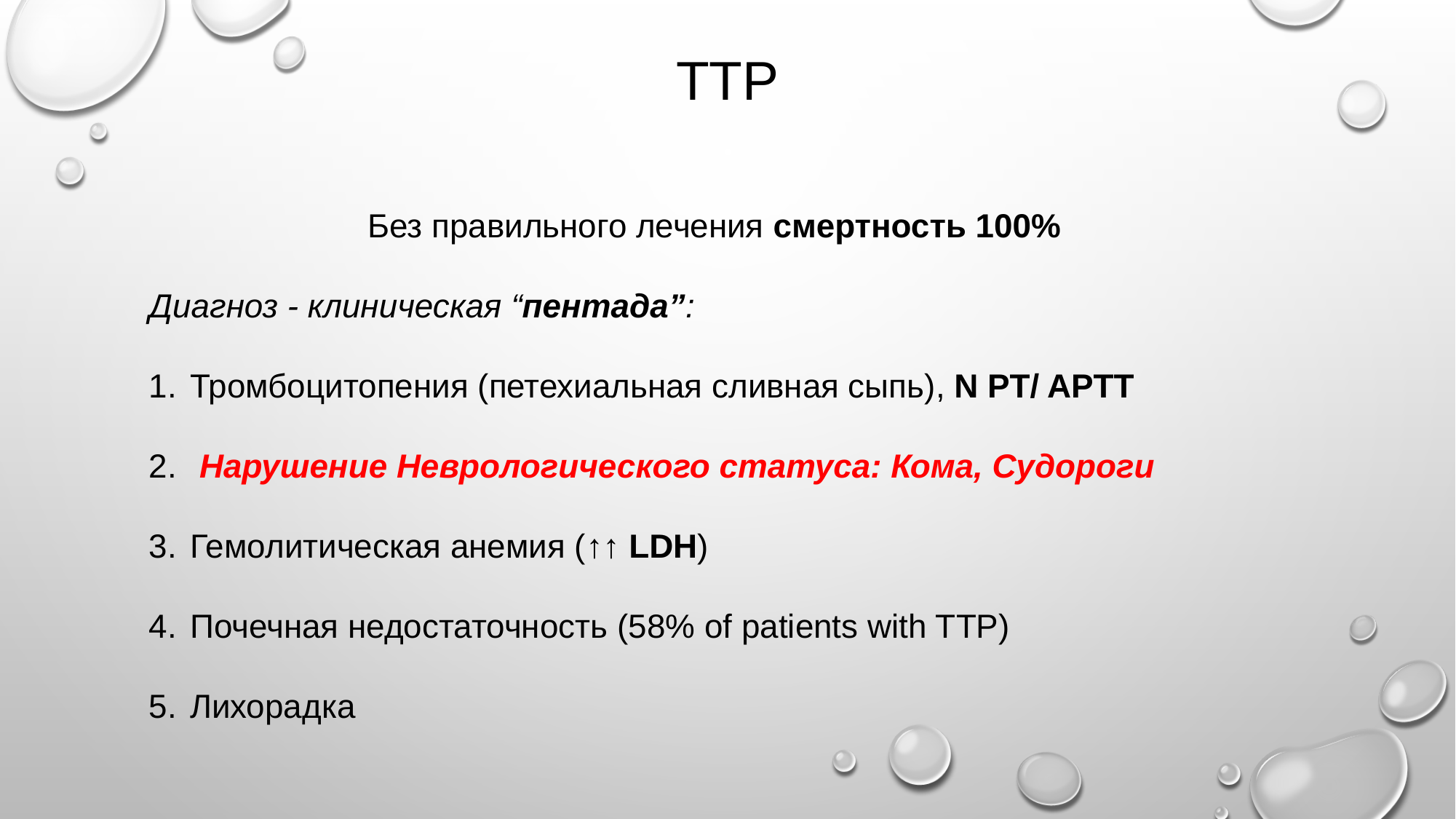

# TTP
Без правильного лечения смертность 100%

Диагноз - клиническая “пентада”:

Тромбоцитопения (петехиальная сливная сыпь), N PT/ APTT

 Нарушение Неврологического статуса: Кома, Судороги

Гемолитическая анемия (↑↑ LDH)

Почечная недостаточность (58% of patients with TTP)

Лихорадка